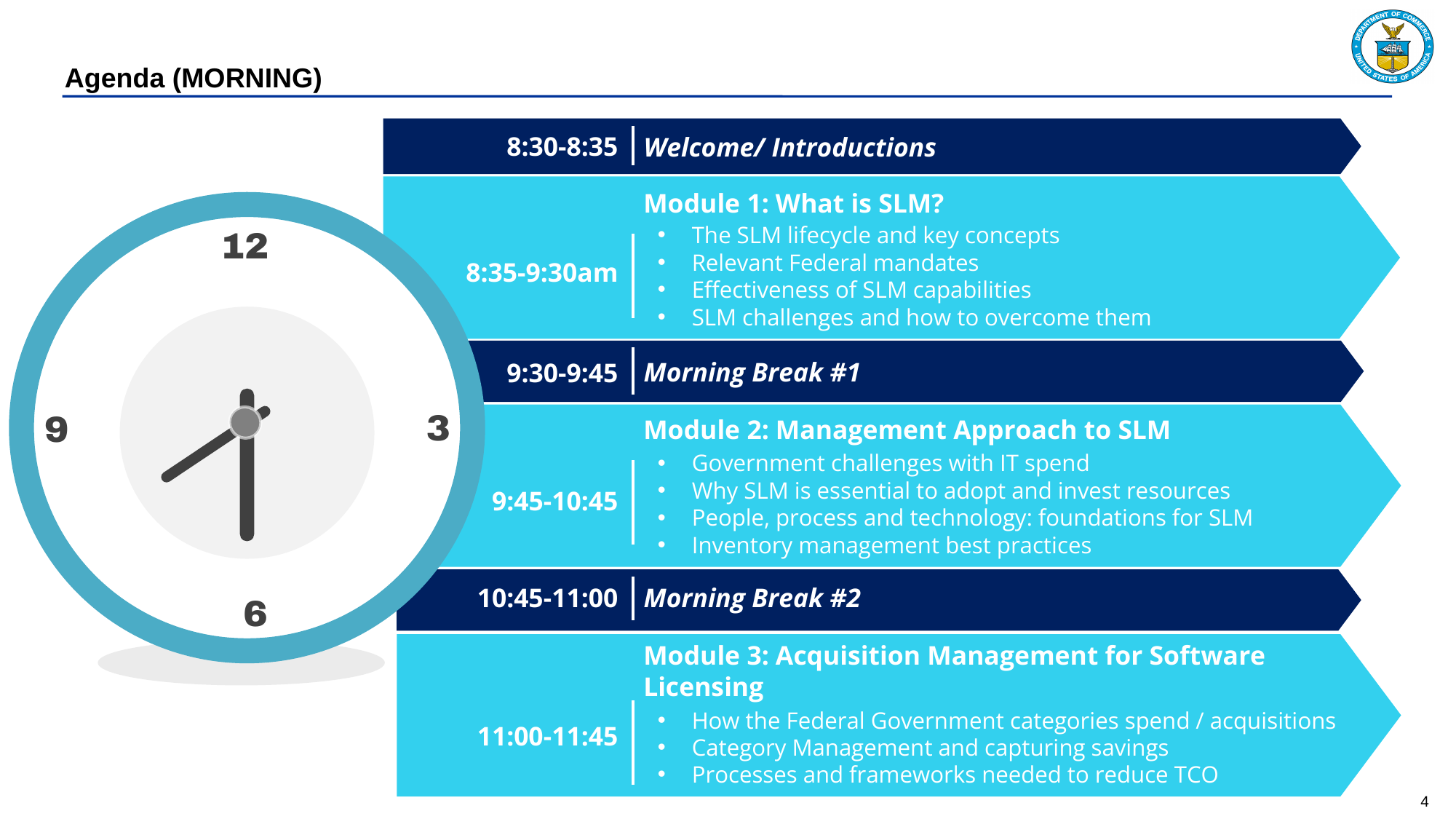

# Agenda (MORNING)

8:30-8:35
Welcome/ Introductions

Module 1: What is SLM?

12
The SLM lifecycle and key concepts
Relevant Federal mandates
Effectiveness of SLM capabilities
SLM challenges and how to overcome them
8:35-9:30am

Morning Break #1
9:30-9:45

3
9

Module 2: Management Approach to SLM
Government challenges with IT spend
Why SLM is essential to adopt and invest resources
People, process and technology: foundations for SLM
Inventory management best practices
9:45-10:45

Morning Break #2
10:45-11:00
6

Module 3: Acquisition Management for Software Licensing

How the Federal Government categories spend / acquisitions
Category Management and capturing savings
Processes and frameworks needed to reduce TCO
11:00-11:45